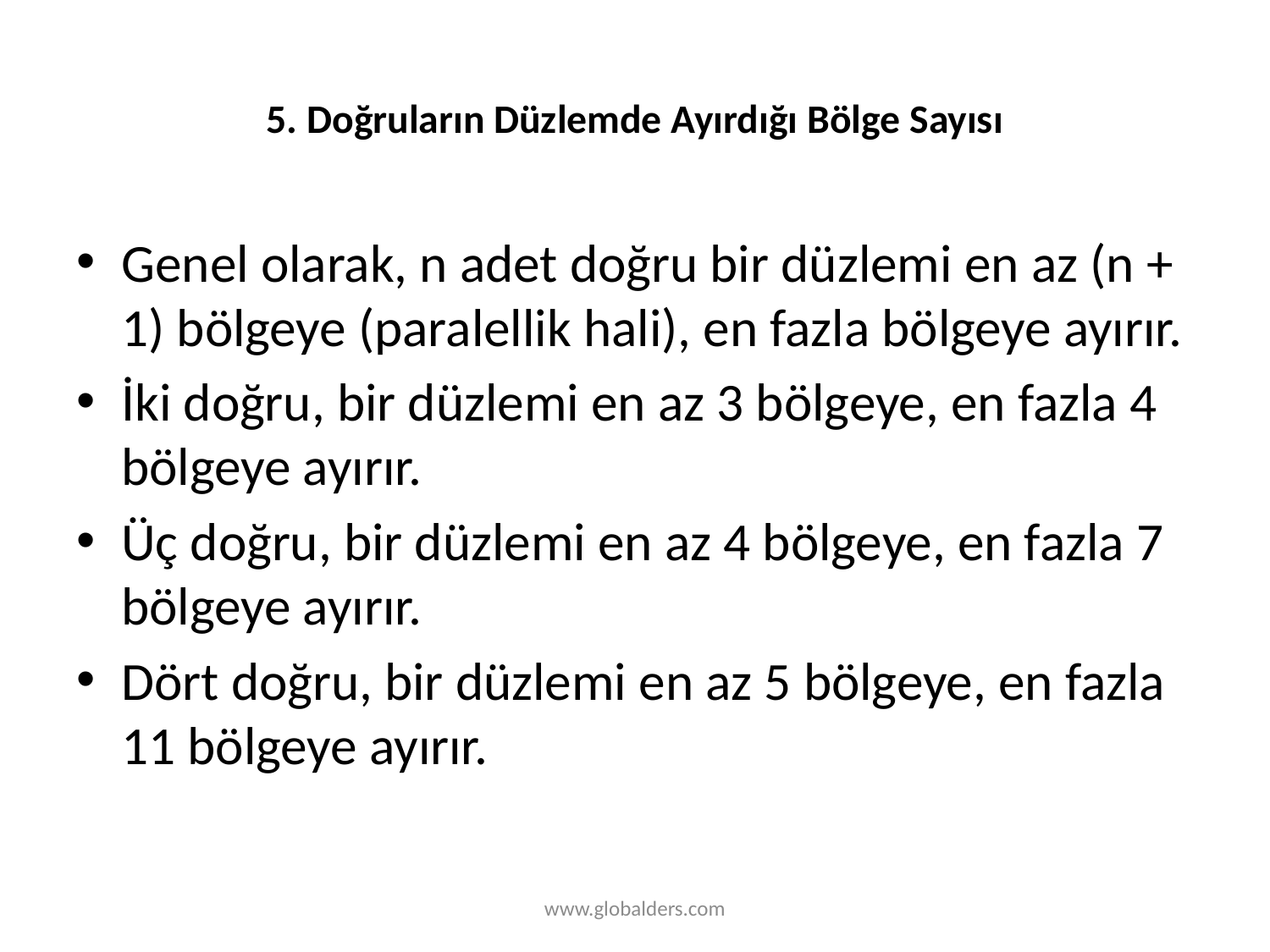

# 5. Doğruların Düzlemde Ayırdığı Bölge Sayısı
Genel olarak, n adet doğru bir düzlemi en az (n + 1) bölgeye (paralellik hali), en fazla bölgeye ayırır.
İki doğru, bir düzlemi en az 3 bölgeye, en fazla 4 bölgeye ayırır.
Üç doğru, bir düzlemi en az 4 bölgeye, en fazla 7 bölgeye ayırır.
Dört doğru, bir düzlemi en az 5 bölgeye, en fazla 11 bölgeye ayırır.

www.globalders.com